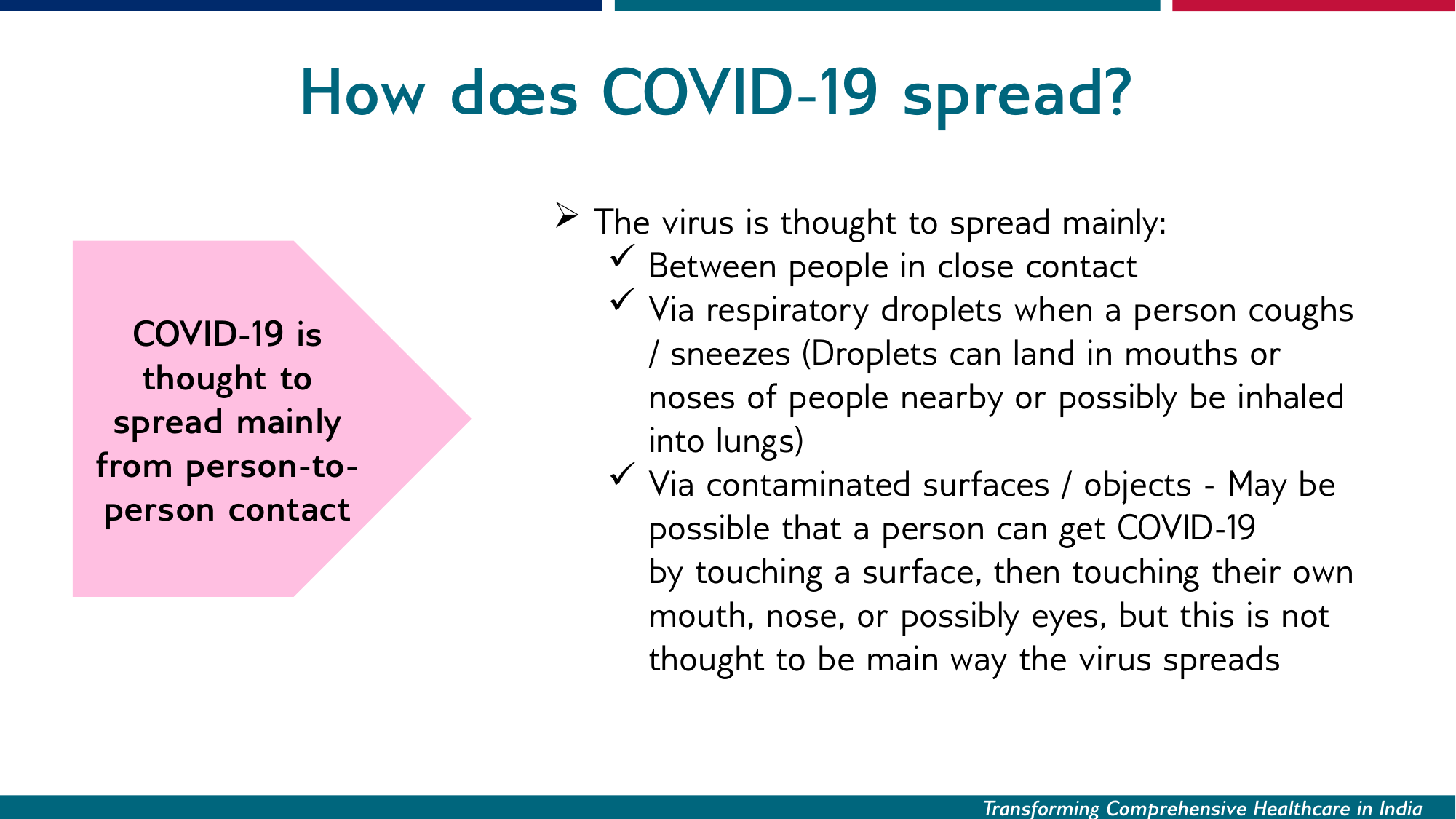

# How does COVID-19 spread?
The virus is thought to spread mainly:
Between people in close contact​
Via respiratory droplets when a person coughs / sneezes​ (Droplets can land in mouths or noses of people nearby or possibly be inhaled into lungs​)
Via contaminated surfaces / objects​ - May be possible that a person can get COVID-19 by touching a surface, then touching their own mouth, nose, or possibly eyes, but this is not thought to be main way the virus spreads​

​
COVID-19 is thought to spread mainly from person-to-person contact